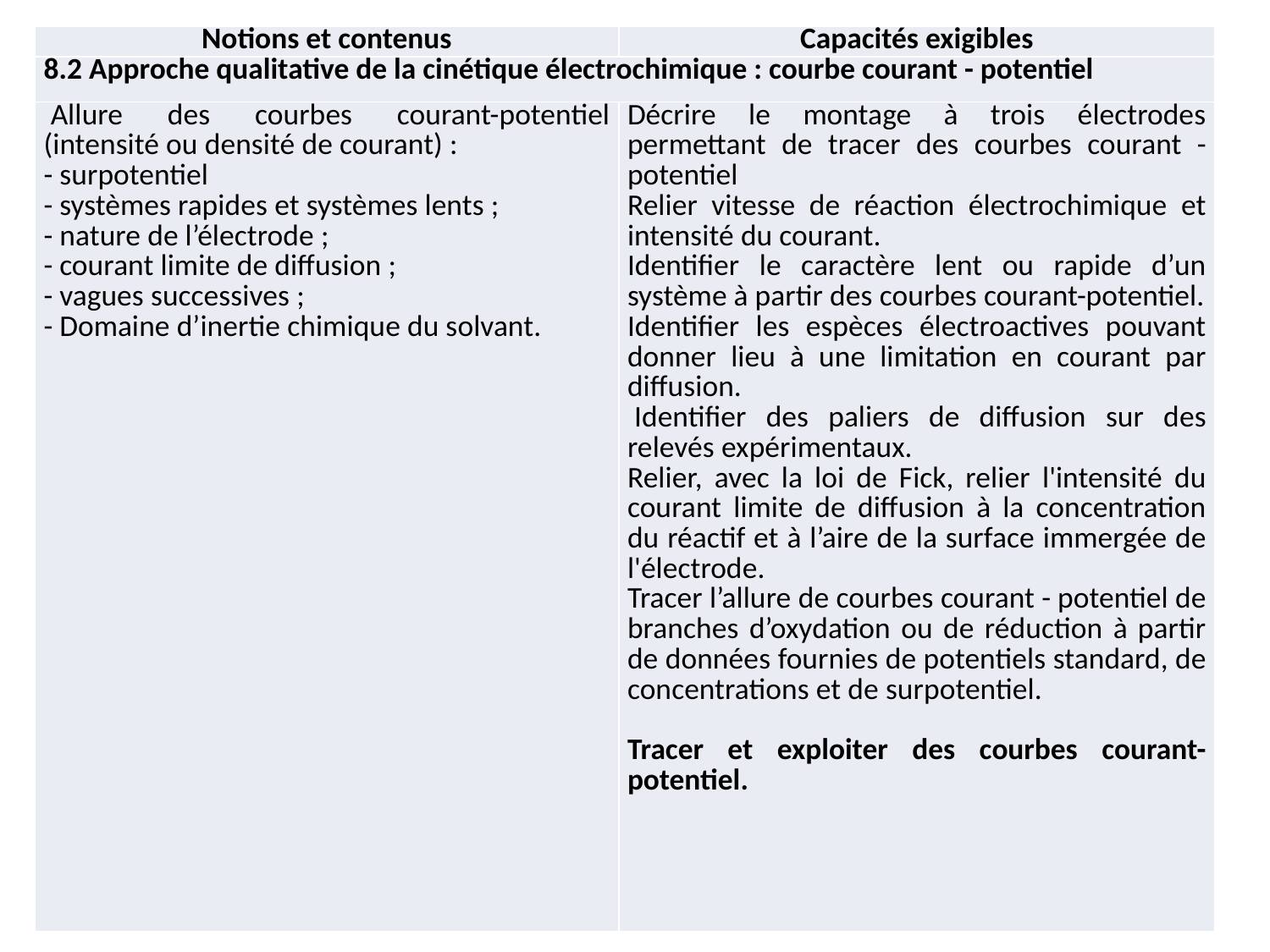

| Notions et contenus | Capacités exigibles |
| --- | --- |
| 8.2 Approche qualitative de la cinétique électrochimique : courbe courant - potentiel |  |
| Allure des courbes courant-potentiel (intensité ou densité de courant) : - surpotentiel - systèmes rapides et systèmes lents ; - nature de l’électrode ; - courant limite de diffusion ; - vagues successives ; - Domaine d’inertie chimique du solvant. | Décrire le montage à trois électrodes permettant de tracer des courbes courant - potentiel Relier vitesse de réaction électrochimique et intensité du courant. Identifier le caractère lent ou rapide d’un système à partir des courbes courant-potentiel. Identifier les espèces électroactives pouvant donner lieu à une limitation en courant par diffusion.  Identifier des paliers de diffusion sur des relevés expérimentaux. Relier, avec la loi de Fick, relier l'intensité du courant limite de diffusion à la concentration du réactif et à l’aire de la surface immergée de l'électrode. Tracer l’allure de courbes courant - potentiel de branches d’oxydation ou de réduction à partir de données fournies de potentiels standard, de concentrations et de surpotentiel.   Tracer et exploiter des courbes courant-potentiel. |